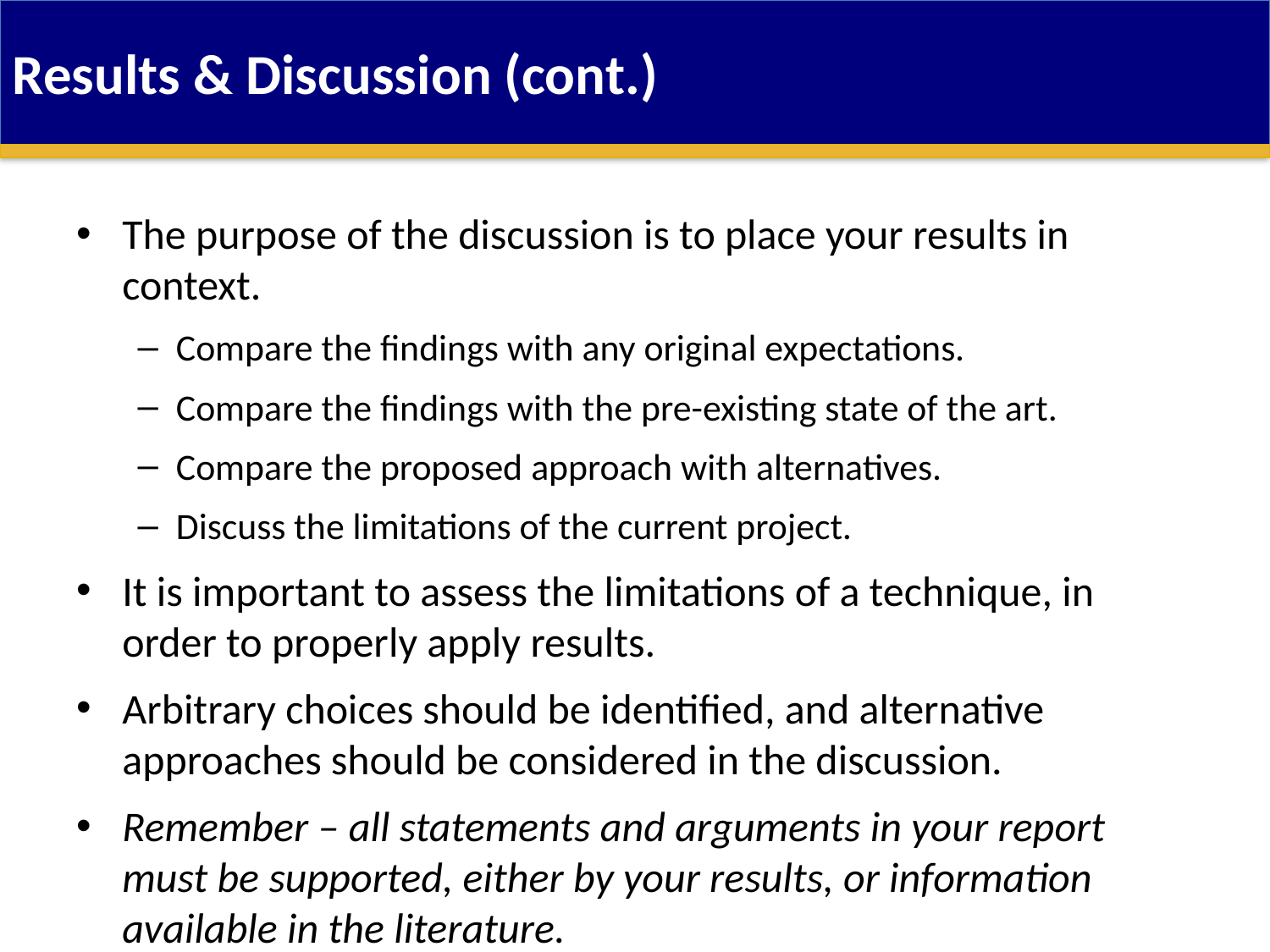

Results & Discussion (cont.)

The purpose of the discussion is to place your results in context.
Compare the findings with any original expectations.
Compare the findings with the pre-existing state of the art.
Compare the proposed approach with alternatives.
Discuss the limitations of the current project.
It is important to assess the limitations of a technique, in order to properly apply results.
Arbitrary choices should be identified, and alternative approaches should be considered in the discussion.
Remember – all statements and arguments in your report must be supported, either by your results, or information available in the literature.